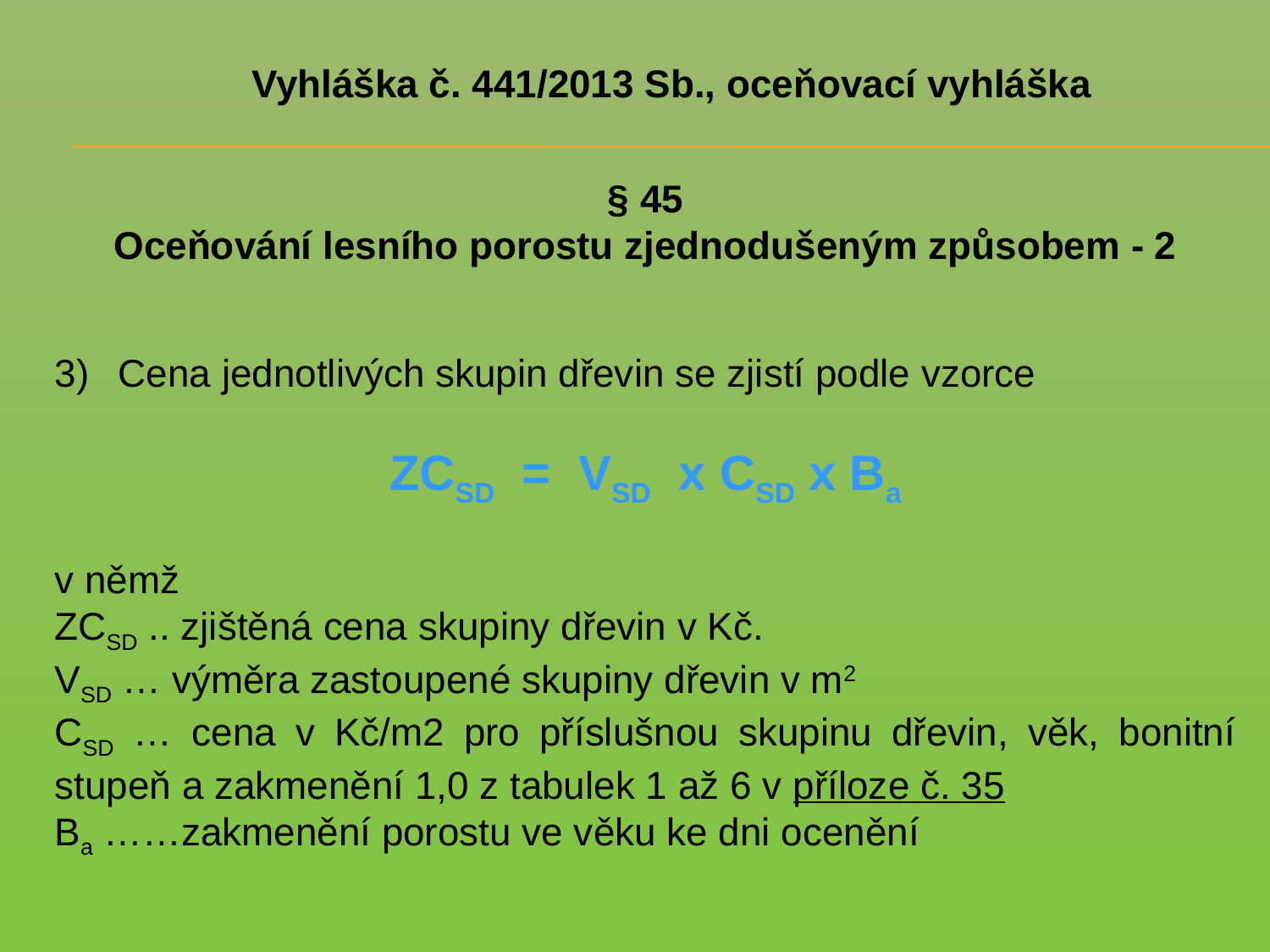

# Vyhláška č. 441/2013 Sb., oceňovací vyhláška
§ 45
Oceňování lesního porostu zjednodušeným způsobem - 2
Cena jednotlivých skupin dřevin se zjistí podle vzorce

ZCSD  =  VSD  x CSD x Ba

v němž
ZCSD .. zjištěná cena skupiny dřevin v Kč.
VSD … výměra zastoupené skupiny dřevin v m2
CSD … cena v Kč/m2 pro příslušnou skupinu dřevin, věk, bonitní stupeň a zakmenění 1,0 z tabulek 1 až 6 v příloze č. 35
Ba ……zakmenění porostu ve věku ke dni ocenění